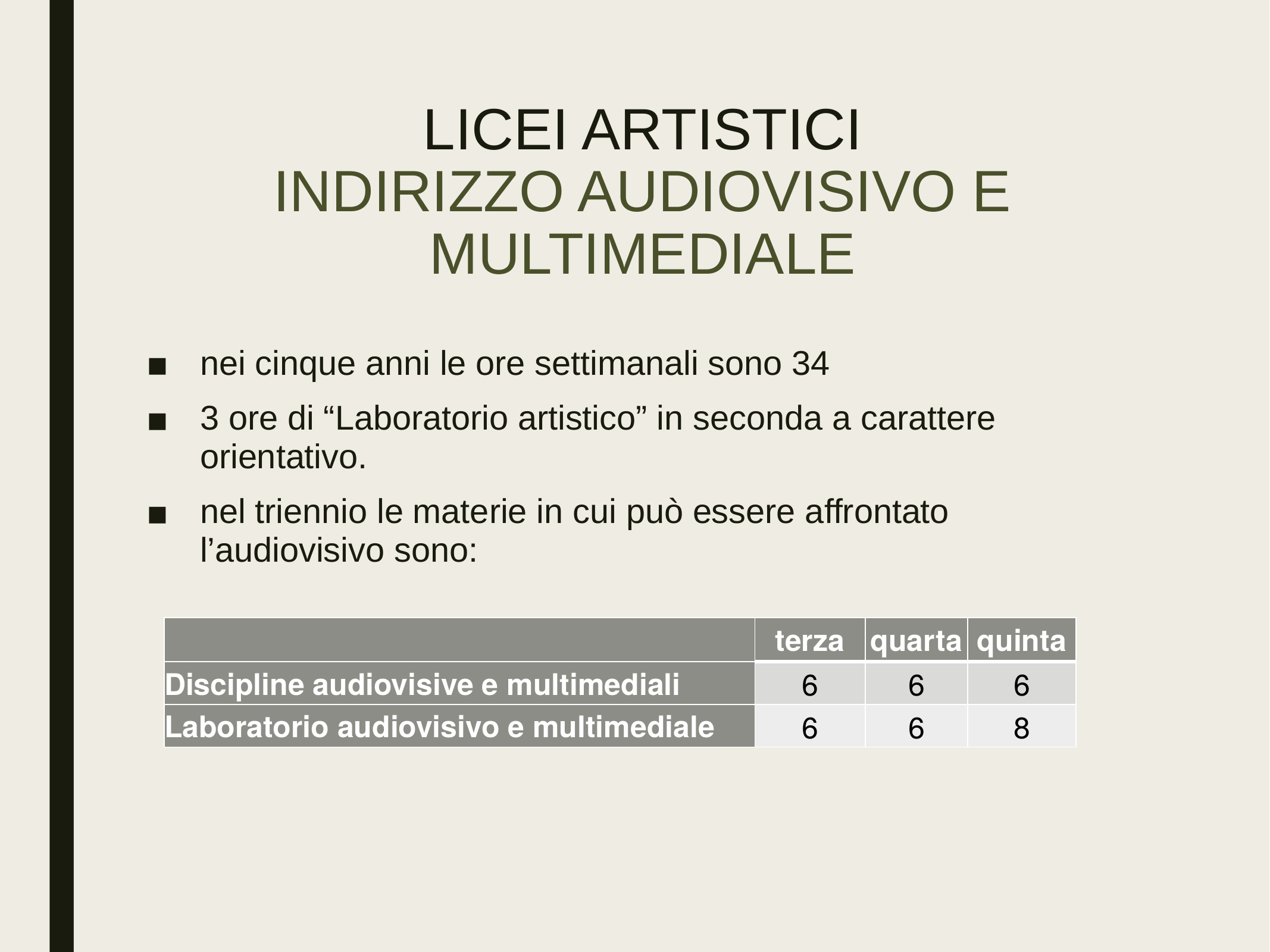

# LICEI ARTISTICI
INDIRIZZO AUDIOVISIVO E MULTIMEDIALE
nei cinque anni le ore settimanali sono 34
3 ore di “Laboratorio artistico” in seconda a carattere orientativo.
nel triennio le materie in cui può essere affrontato l’audiovisivo sono:
|  | terza | quarta | quinta |
| --- | --- | --- | --- |
| Discipline audiovisive e multimediali | 6 | 6 | 6 |
| Laboratorio audiovisivo e multimediale | 6 | 6 | 8 |